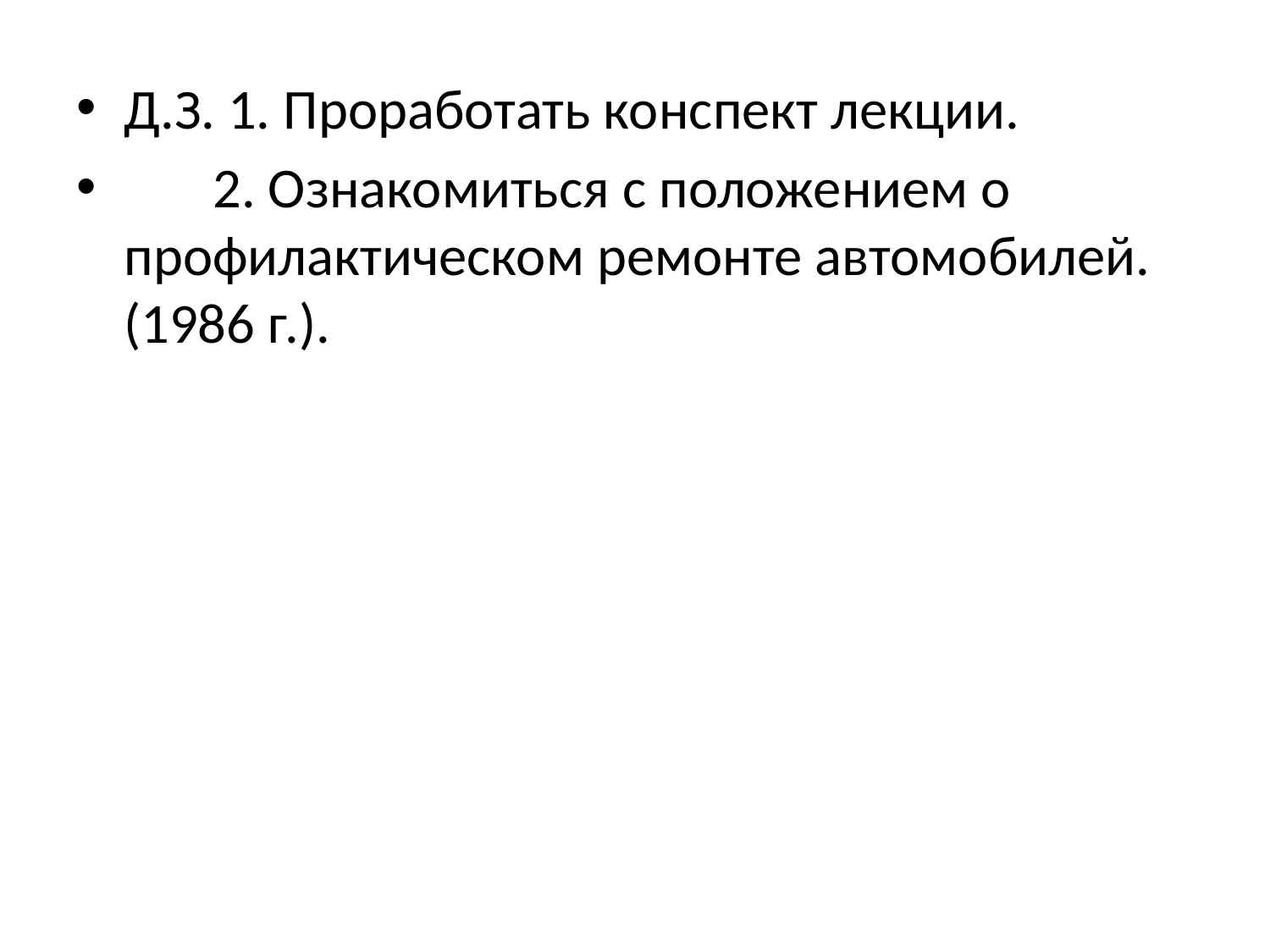

Д.З. 1. Проработать конспект лекции.
       2. Ознакомиться с положением о профилактическом ремонте автомобилей. (1986 г.).